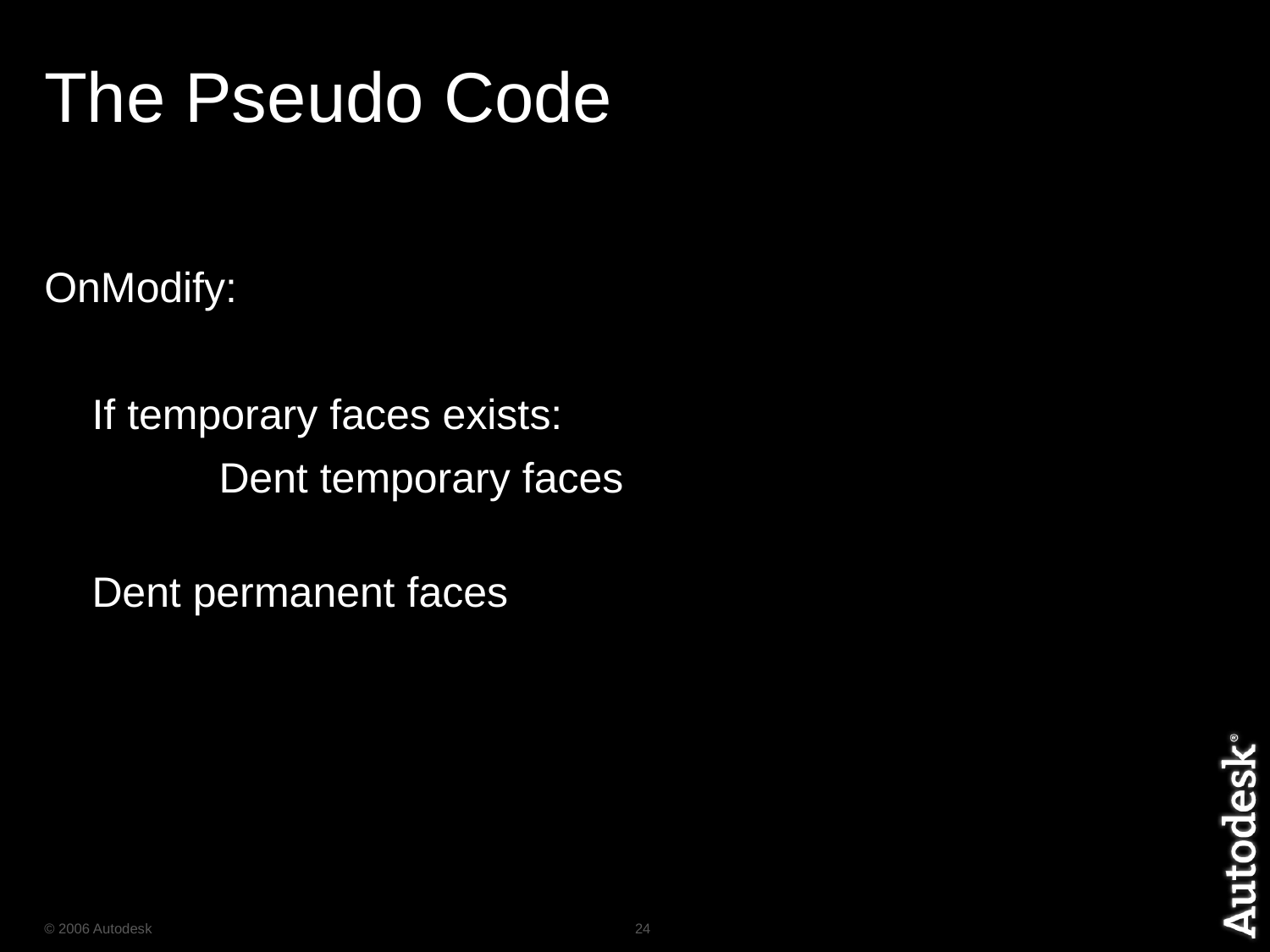

# The Pseudo Code

OnModify:

	If temporary faces exists:
		Dent temporary faces
	Dent permanent faces